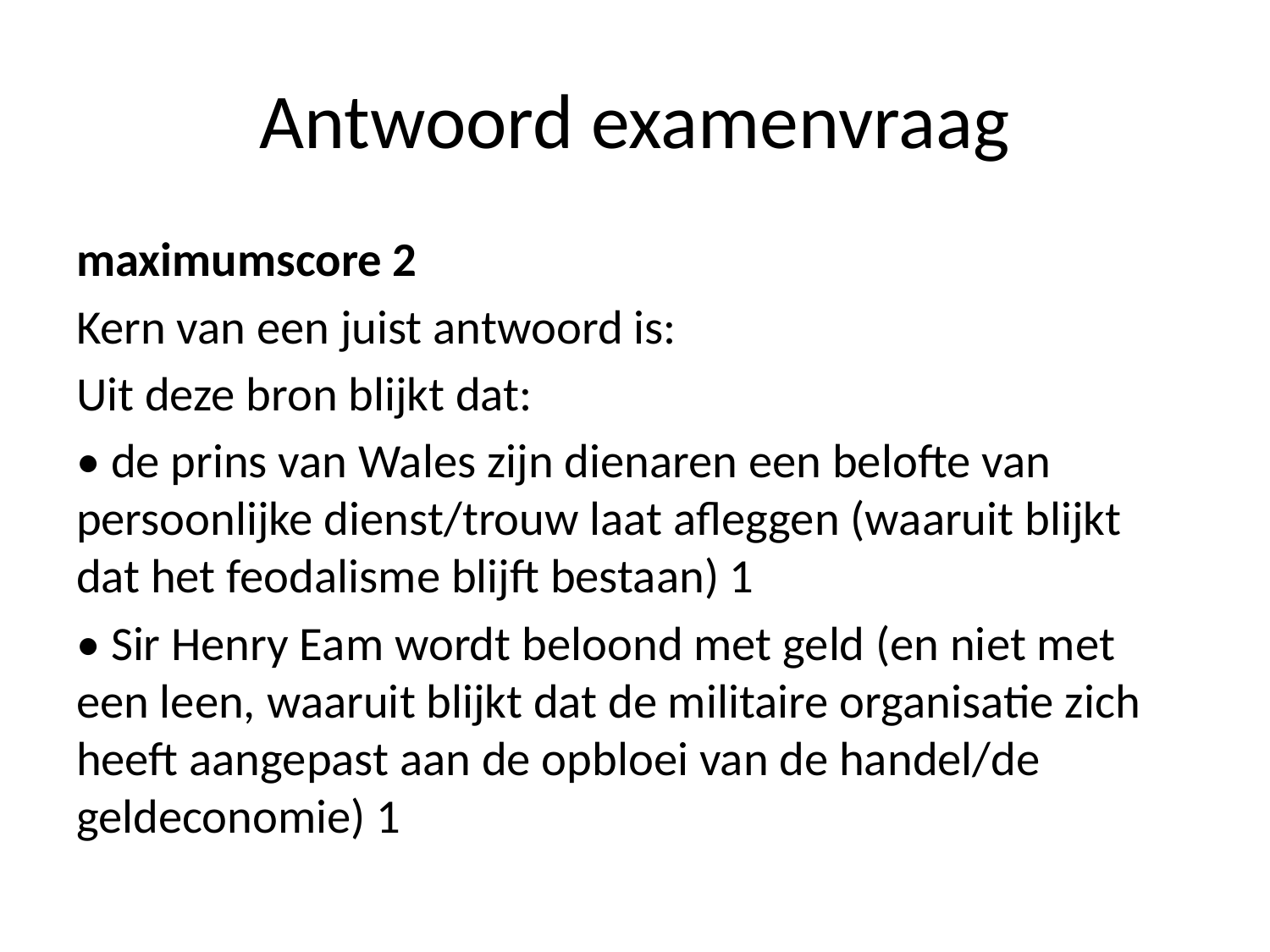

# Antwoord examenvraag
maximumscore 2
Kern van een juist antwoord is:
Uit deze bron blijkt dat:
• de prins van Wales zijn dienaren een belofte van persoonlijke dienst/trouw laat afleggen (waaruit blijkt dat het feodalisme blijft bestaan) 1
• Sir Henry Eam wordt beloond met geld (en niet met een leen, waaruit blijkt dat de militaire organisatie zich heeft aangepast aan de opbloei van de handel/de geldeconomie) 1